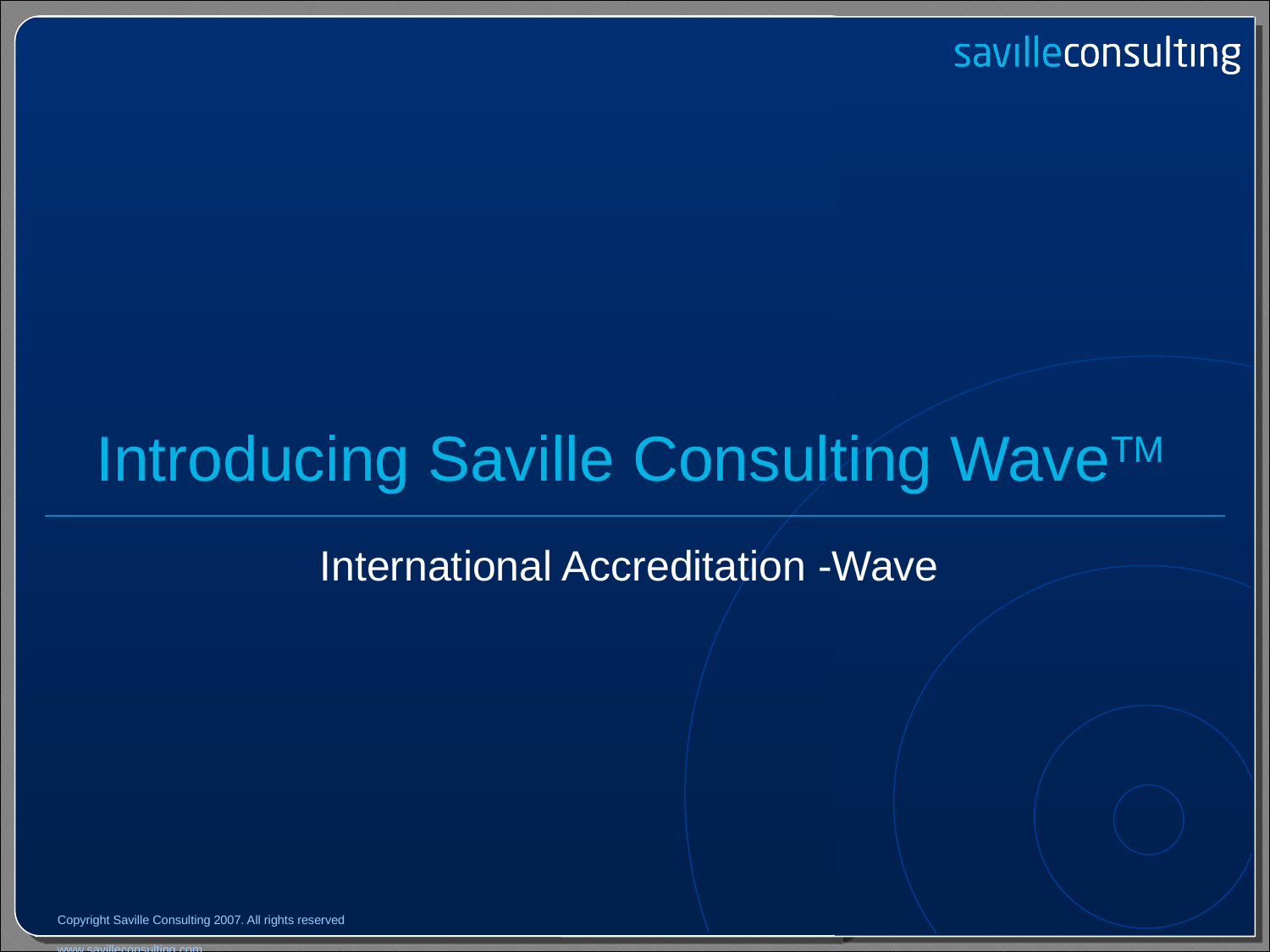

# Introducing Saville Consulting WaveTM
International Accreditation -Wave